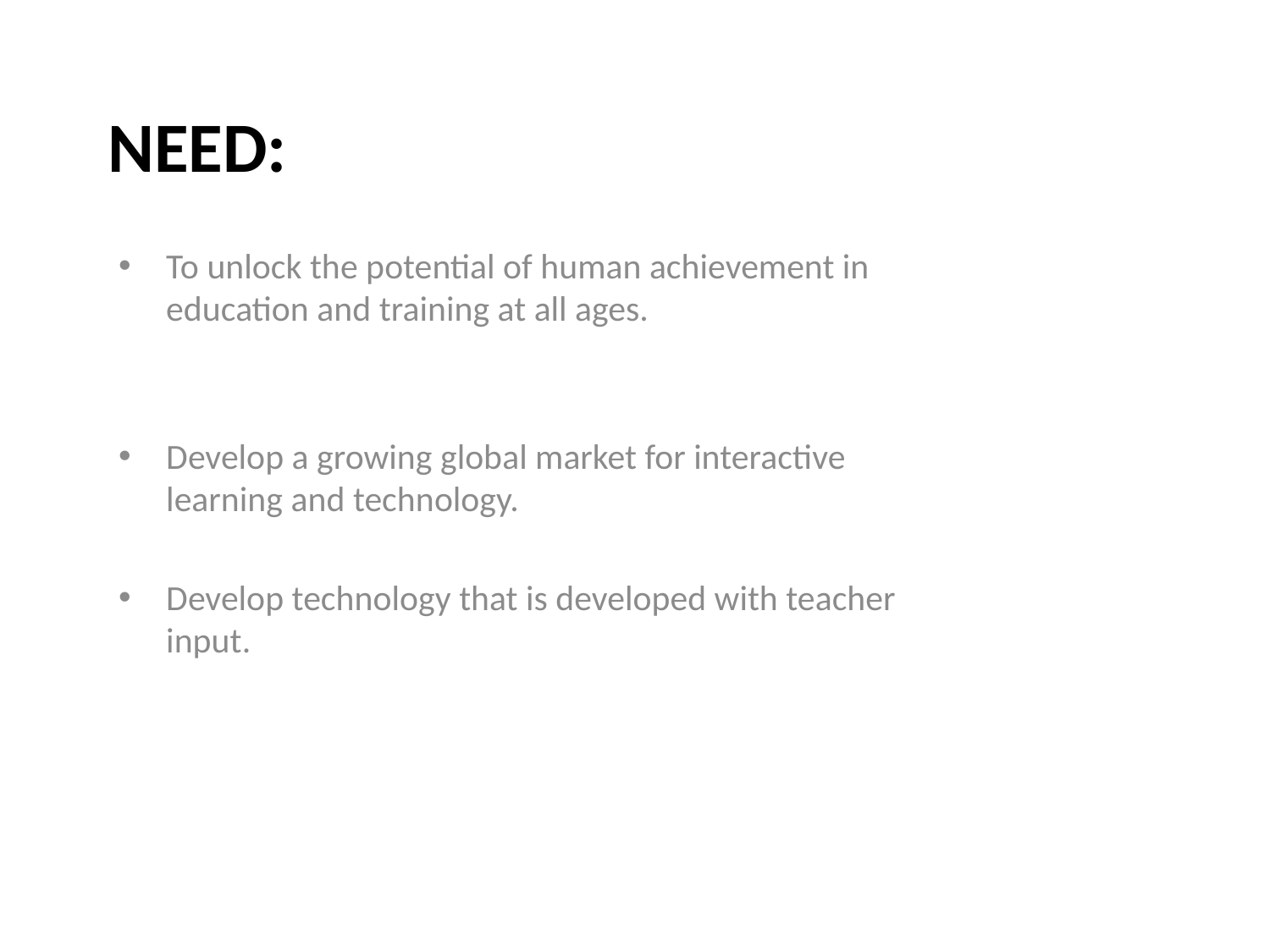

# Need:
To unlock the potential of human achievement in education and training at all ages.

Develop a growing global market for interactive learning and technology.

Develop technology that is developed with teacher input.